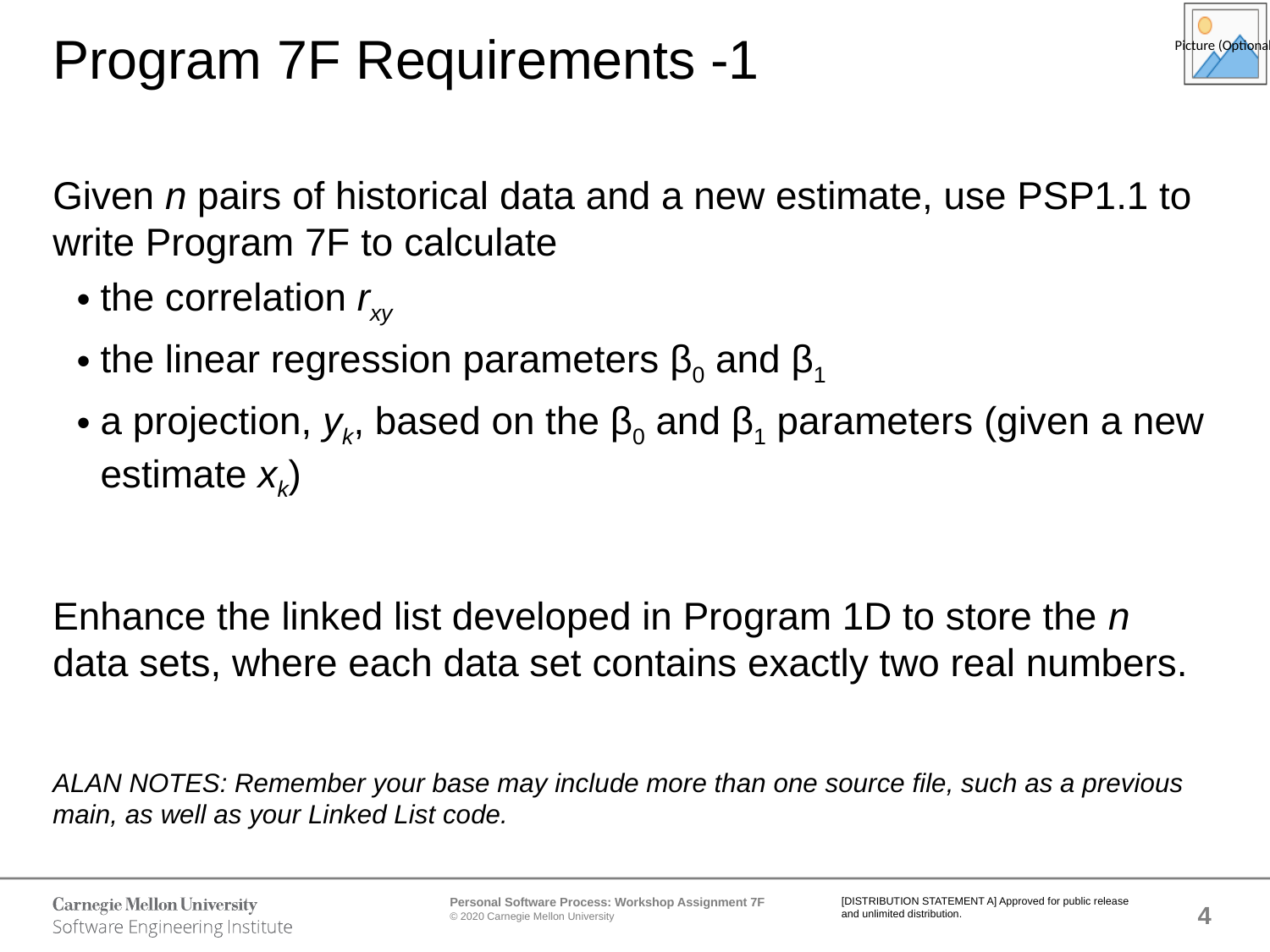

# Program 7F Requirements -1
Given n pairs of historical data and a new estimate, use PSP1.1 to write Program 7F to calculate
the correlation rxy
the linear regression parameters β0 and β1
a projection, yk, based on the β0 and β1 parameters (given a new estimate xk)

Enhance the linked list developed in Program 1D to store the n data sets, where each data set contains exactly two real numbers.

ALAN NOTES: Remember your base may include more than one source file, such as a previous main, as well as your Linked List code.